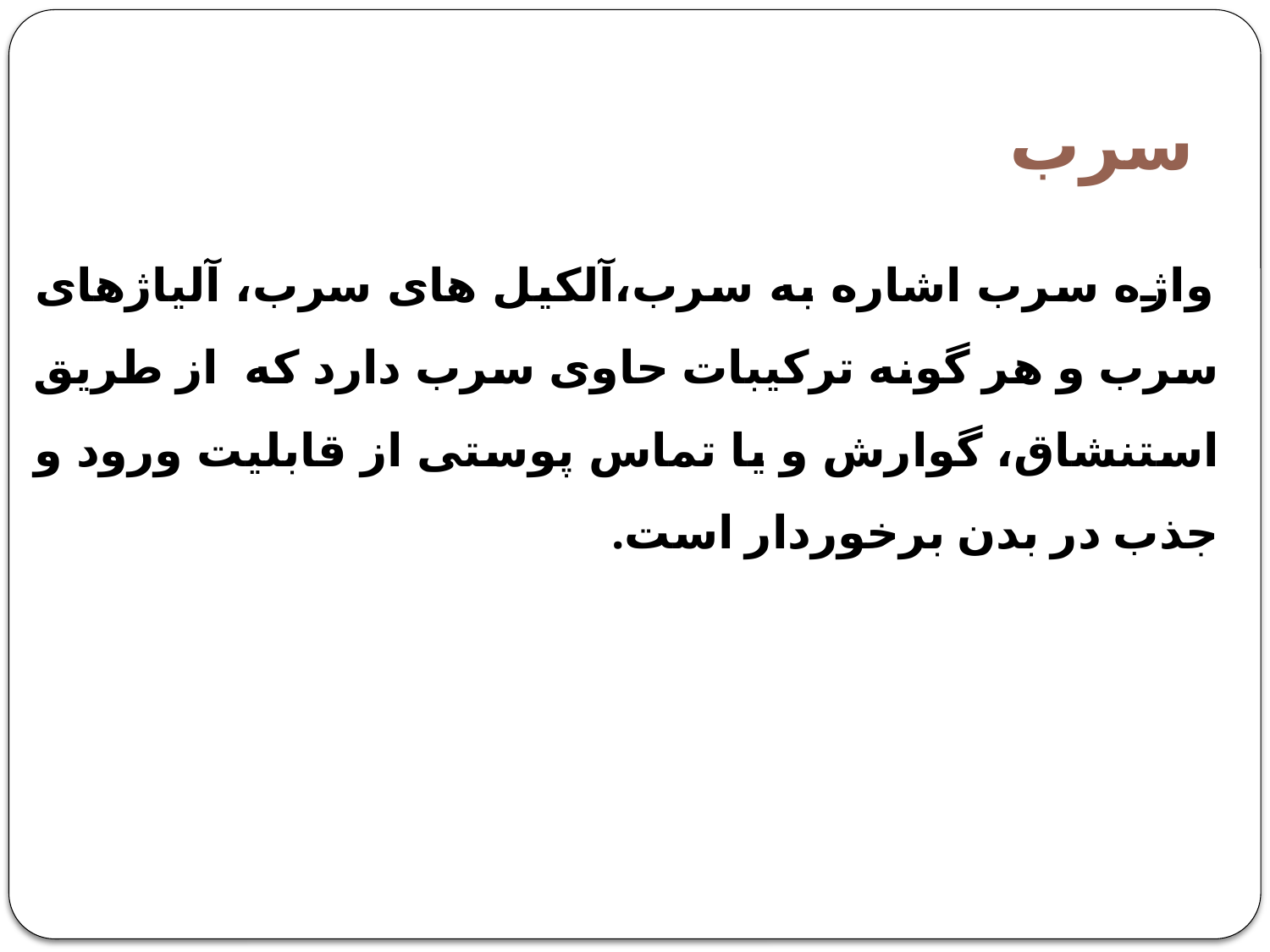

# سرب
   واژه سرب اشاره به سرب،آلکیل های سرب، آلیاژهای سرب و هر گونه ترکیبات حاوی سرب دارد که  از طریق استنشاق، گوارش و یا تماس پوستی از قابلیت ورود و جذب در بدن برخوردار است.